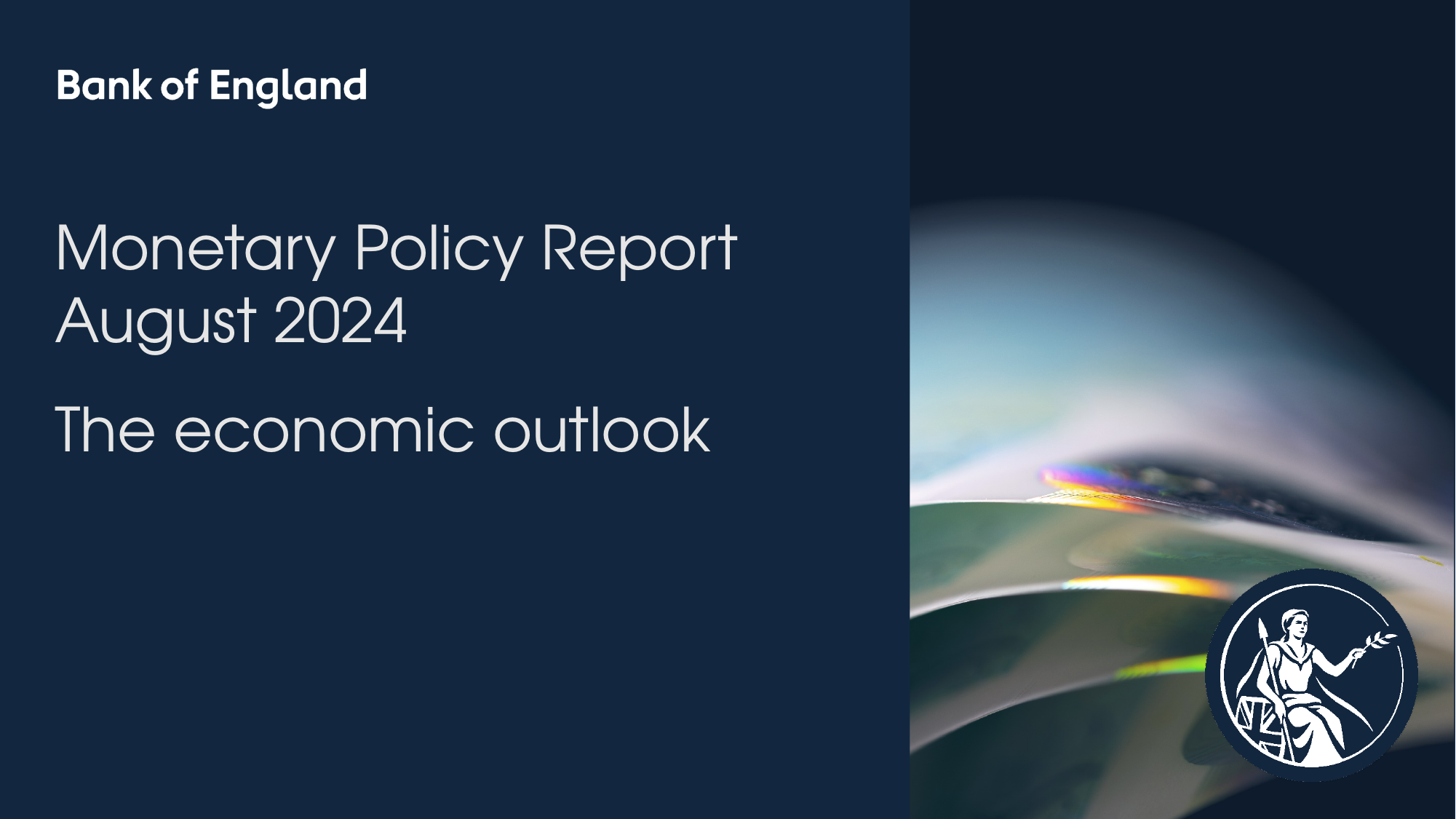

Monetary Policy Report
August 2024
The economic outlook